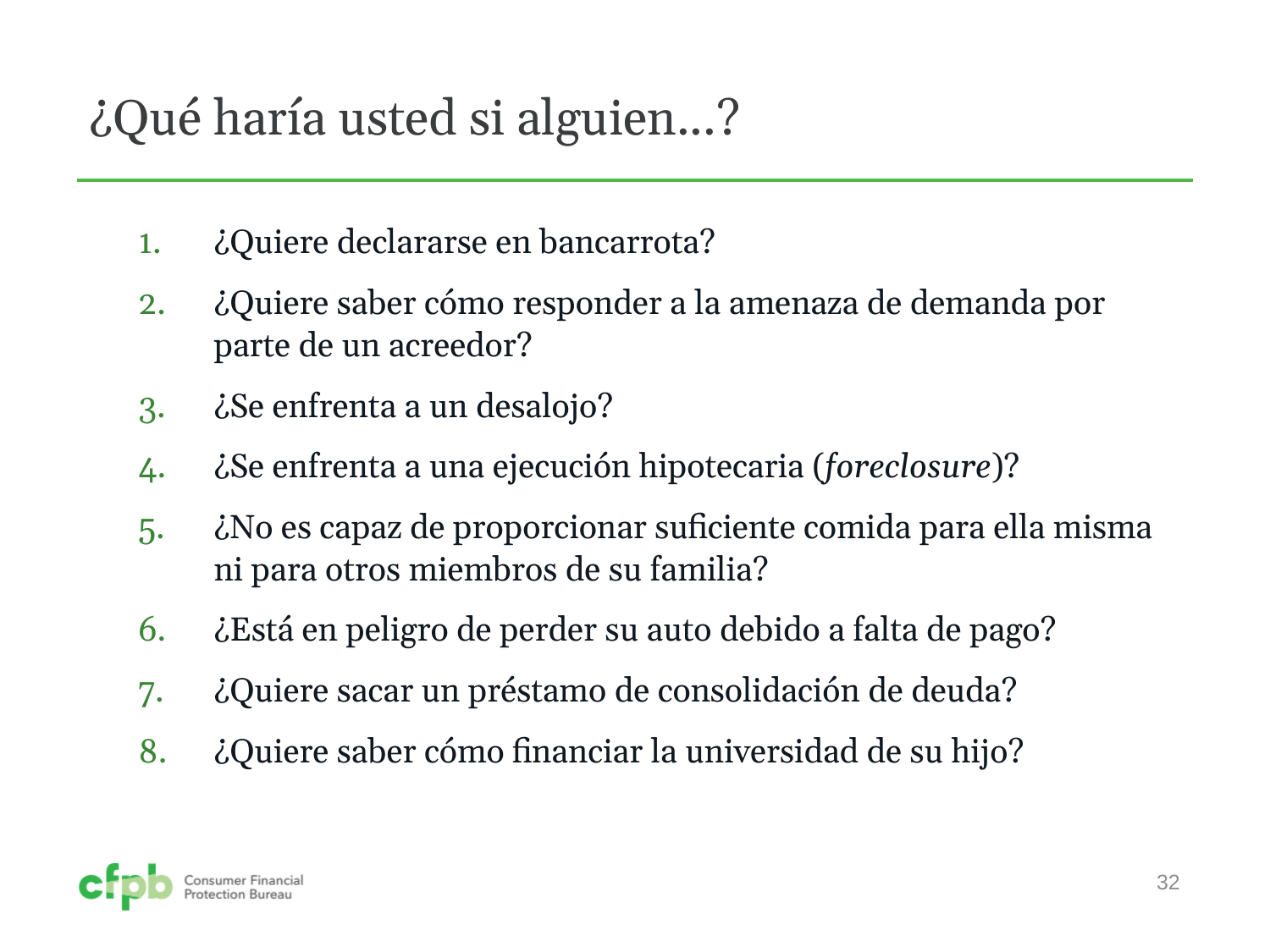

# ¿Qué haría usted si alguien...?
¿Quiere declararse en bancarrota?
¿Quiere saber cómo responder a la amenaza de demanda por parte de un acreedor?
¿Se enfrenta a un desalojo?
¿Se enfrenta a una ejecución hipotecaria (foreclosure)?
¿No es capaz de proporcionar suficiente comida para ella misma ni para otros miembros de su familia?
¿Está en peligro de perder su auto debido a falta de pago?
¿Quiere sacar un préstamo de consolidación de deuda?
¿Quiere saber cómo financiar la universidad de su hijo?
32